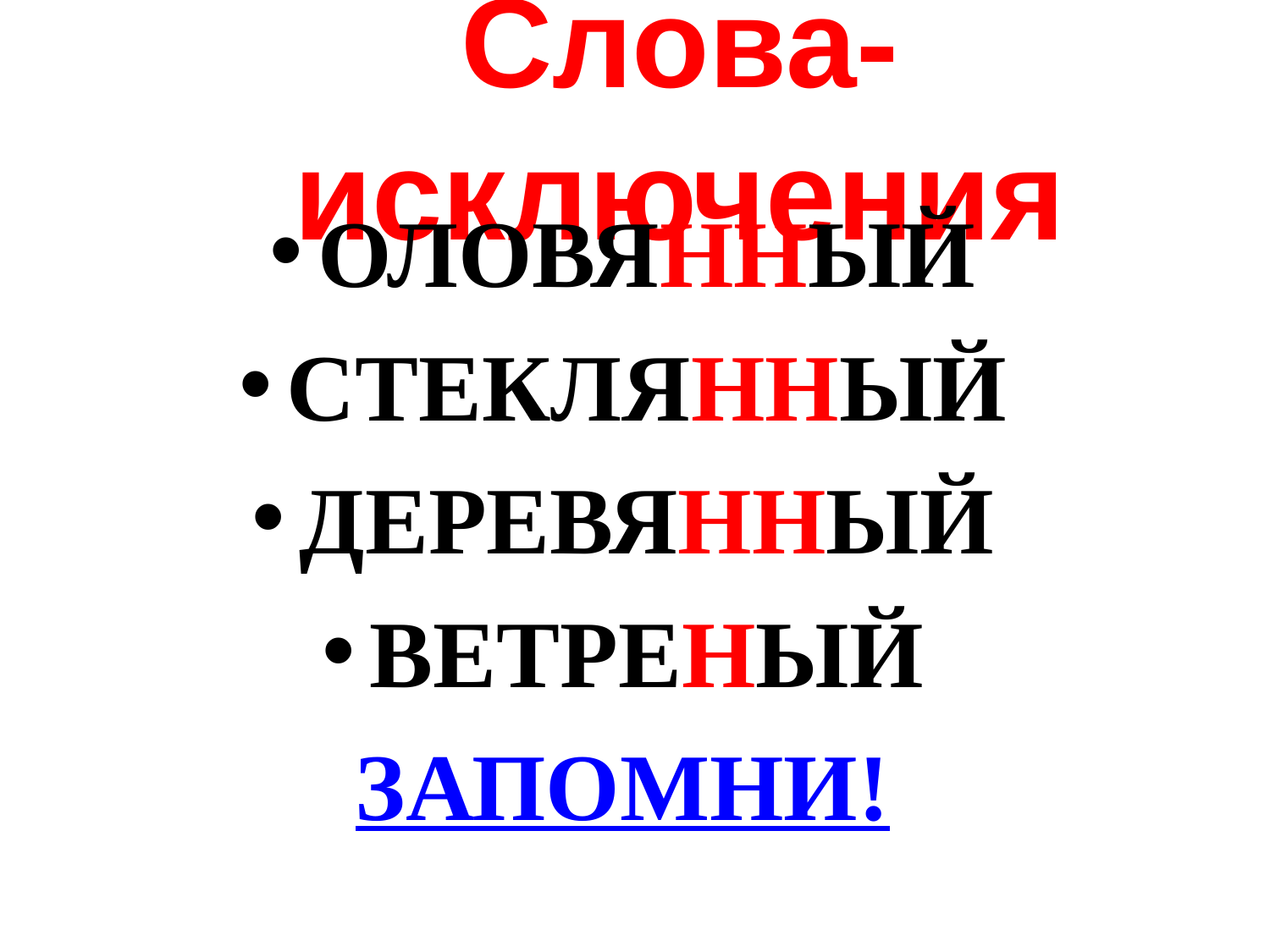

# Слова-исключения
ОЛОВЯННЫЙ
СТЕКЛЯННЫЙ
ДЕРЕВЯННЫЙ
ВЕТРЕНЫЙ
ЗАПОМНИ!